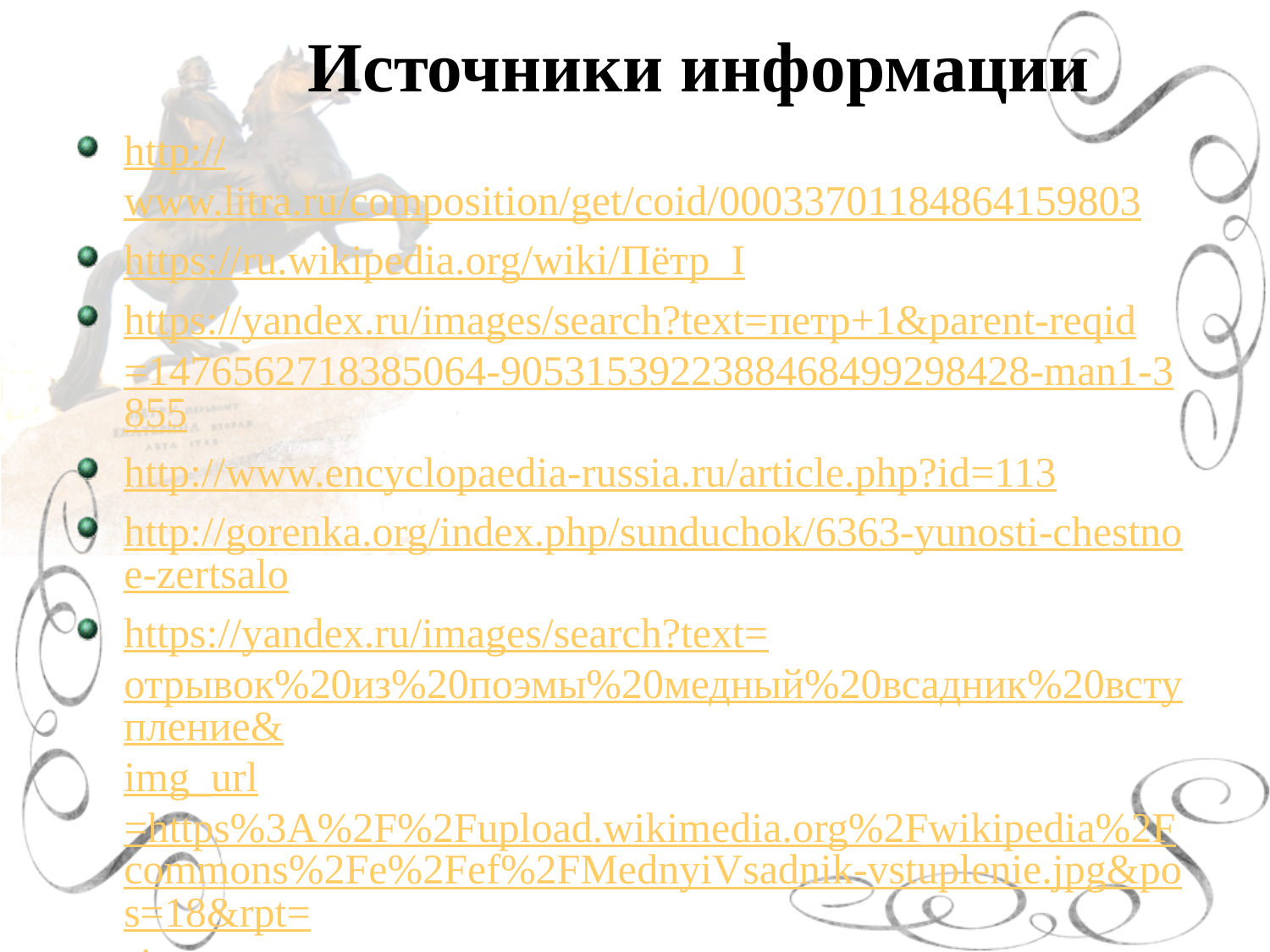

# Источники информации
http://www.litra.ru/composition/get/coid/00033701184864159803
https://ru.wikipedia.org/wiki/Пётр_I
https://yandex.ru/images/search?text=петр+1&parent-reqid=1476562718385064-9053153922388468499298428-man1-3855
http://www.encyclopaedia-russia.ru/article.php?id=113
http://gorenka.org/index.php/sunduchok/6363-yunosti-chestnoe-zertsalo
https://yandex.ru/images/search?text=отрывок%20из%20поэмы%20медный%20всадник%20вступление&img_url=https%3A%2F%2Fupload.wikimedia.org%2Fwikipedia%2Fcommons%2Fe%2Fef%2FMednyiVsadnik-vstuplenie.jpg&pos=18&rpt=simage